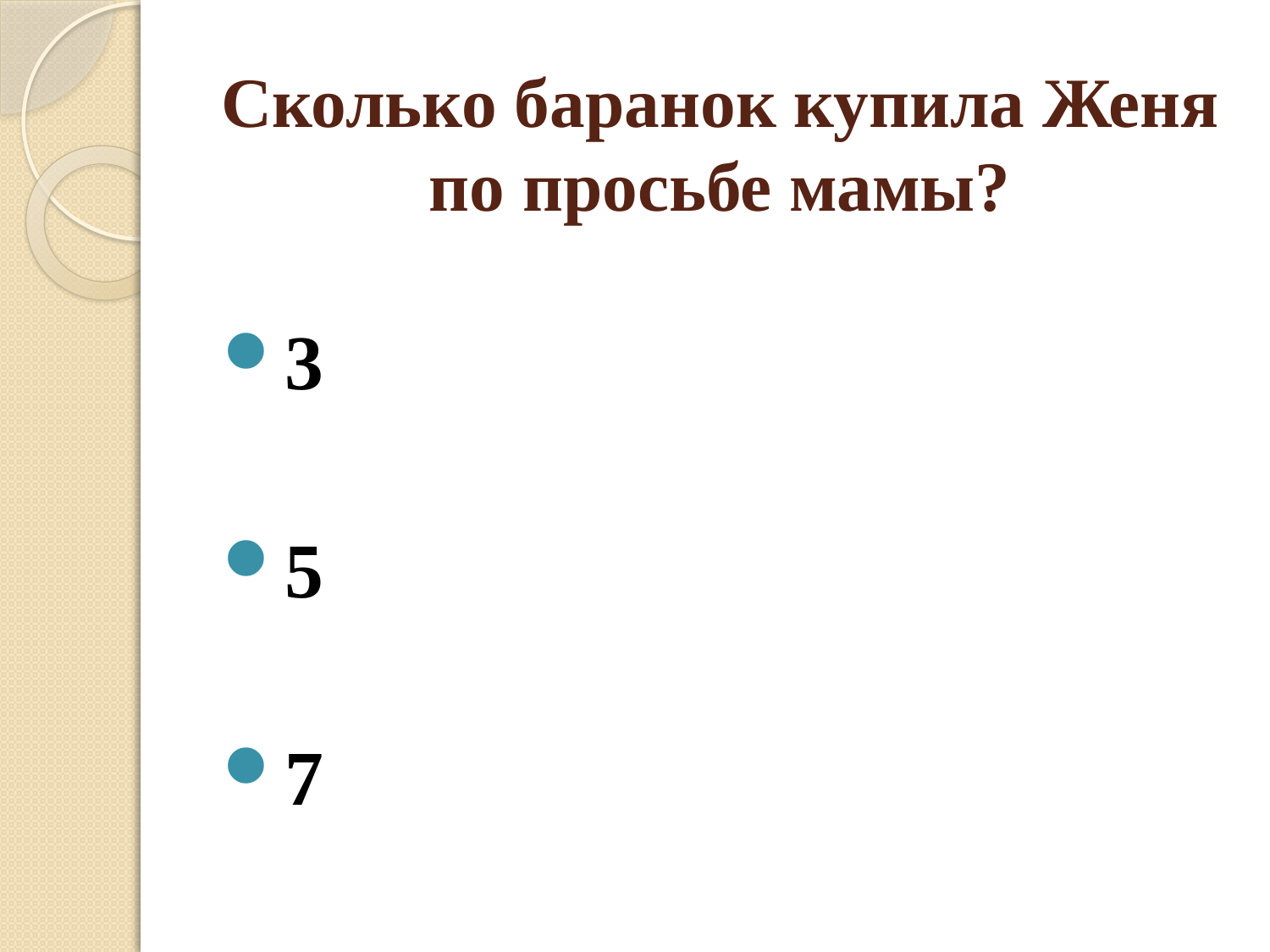

# Сколько баранок купила Женя по просьбе мамы?
3

5

7